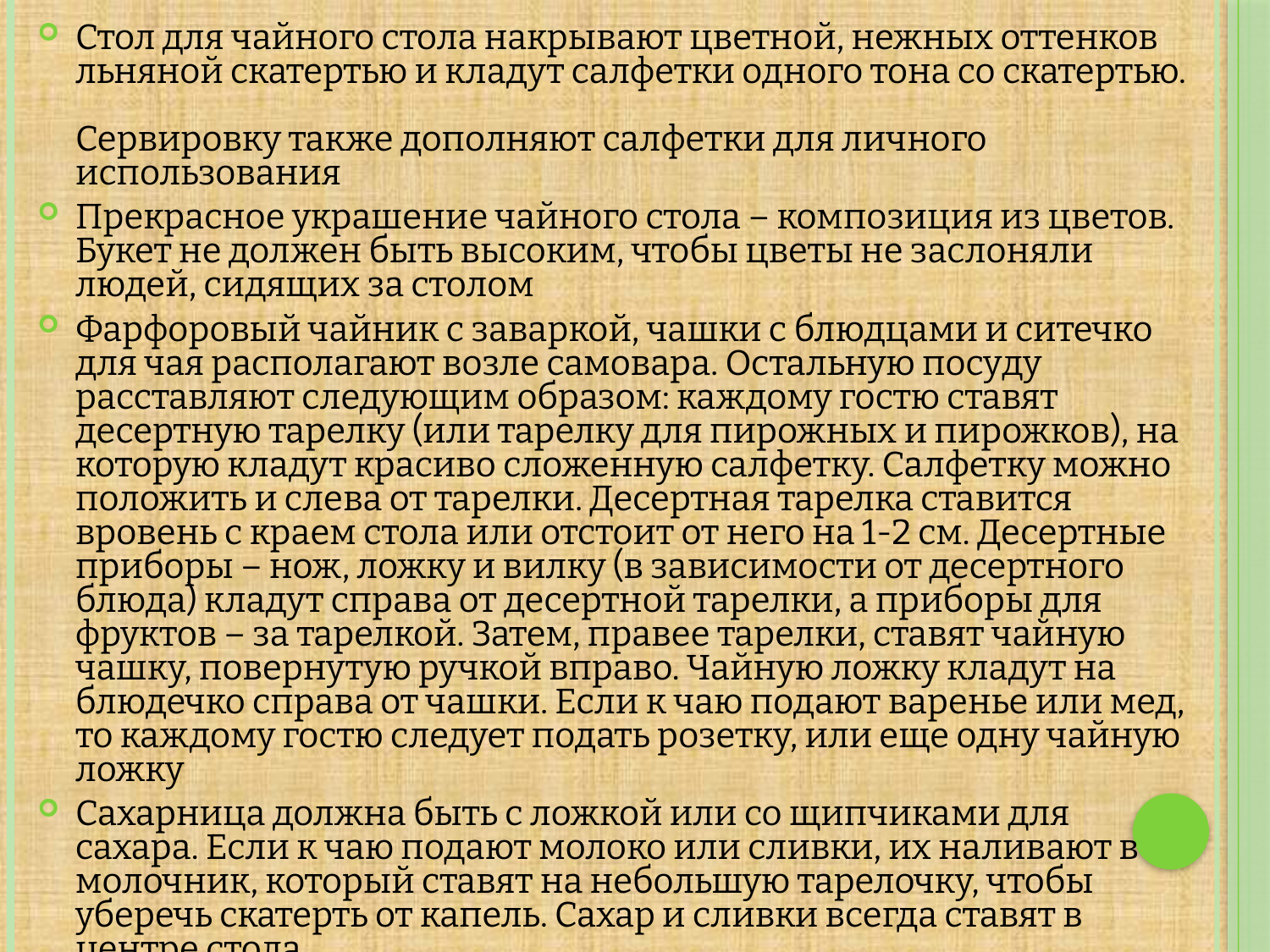

Стол для чайного стола накрывают цветной, нежных оттенков льняной скатертью и кладут салфетки одного тона со скатертью.
Сервировку также дополняют салфетки для личного использования
Прекрасное украшение чайного стола – композиция из цветов. Букет не должен быть высоким, чтобы цветы не заслоняли людей, сидящих за столом
Фарфоровый чайник с заваркой, чашки с блюдцами и ситечко для чая располагают возле самовара. Остальную посуду расставляют следующим образом: каждому гостю ставят десертную тарелку (или тарелку для пирожных и пирожков), на которую кладут красиво сложенную салфетку. Салфетку можно положить и слева от тарелки. Десертная тарелка ставится вровень с краем стола или отстоит от него на 1-2 см. Десертные приборы – нож, ложку и вилку (в зависимости от десертного блюда) кладут справа от десертной тарелки, а приборы для фруктов – за тарелкой. Затем, правее тарелки, ставят чайную чашку, повернутую ручкой вправо. Чайную ложку кладут на блюдечко справа от чашки. Если к чаю подают варенье или мед, то каждому гостю следует подать розетку, или еще одну чайную ложку
Сахарница должна быть с ложкой или со щипчиками для сахара. Если к чаю подают молоко или сливки, их наливают в молочник, который ставят на небольшую тарелочку, чтобы уберечь скатерть от капель. Сахар и сливки всегда ставят в центре стола
К чаю подают мелкие бутерброды (канапе), пироги, калачи, кексы, печенье, пирожное, торты, бисквиты, конфеты, фрукты и ягоды. Торты, пироги подают на стол нарезанными